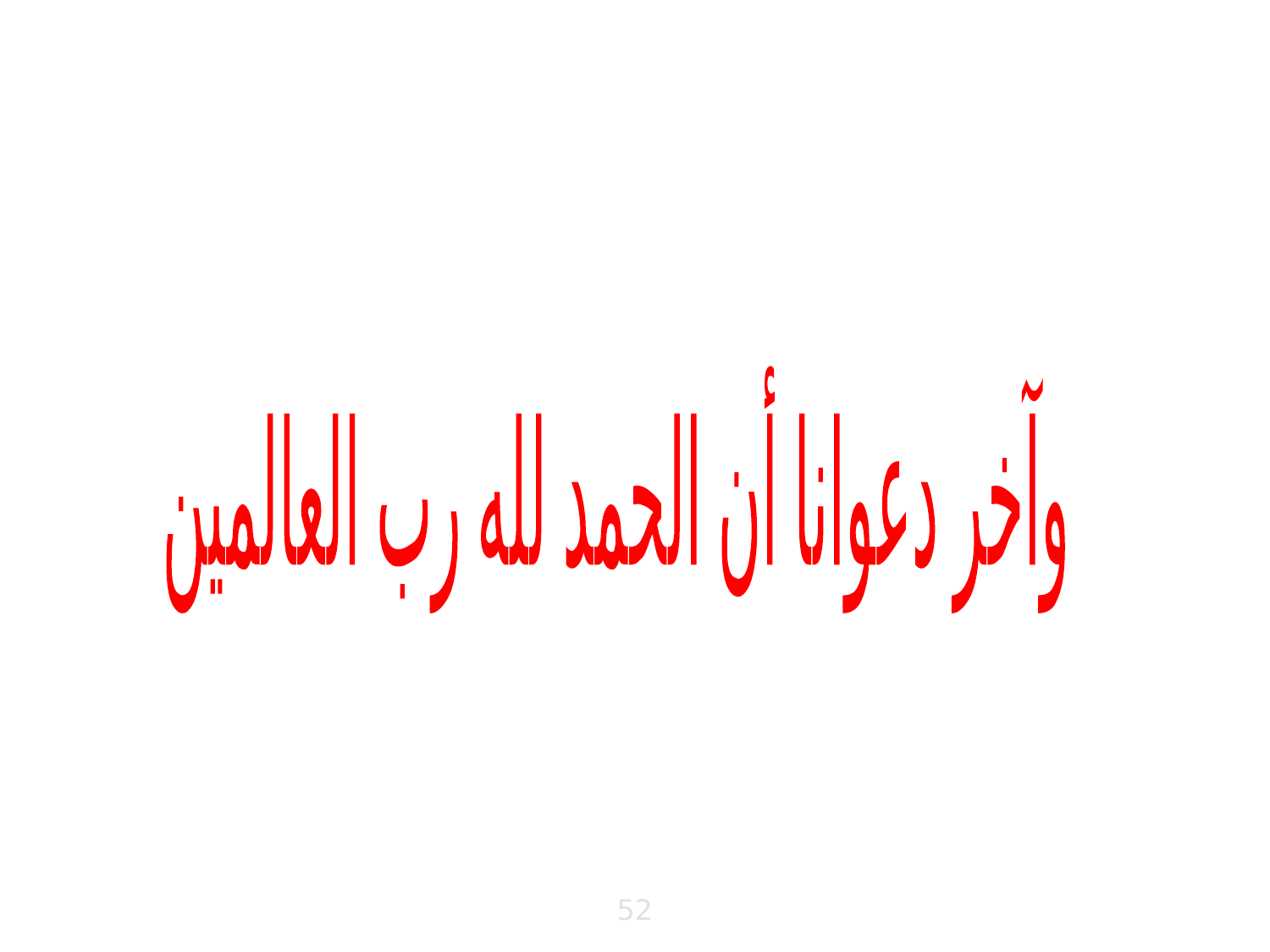

وآخر دعوانا أن الحمد لله رب العالمين
52
14 شوال، 1440